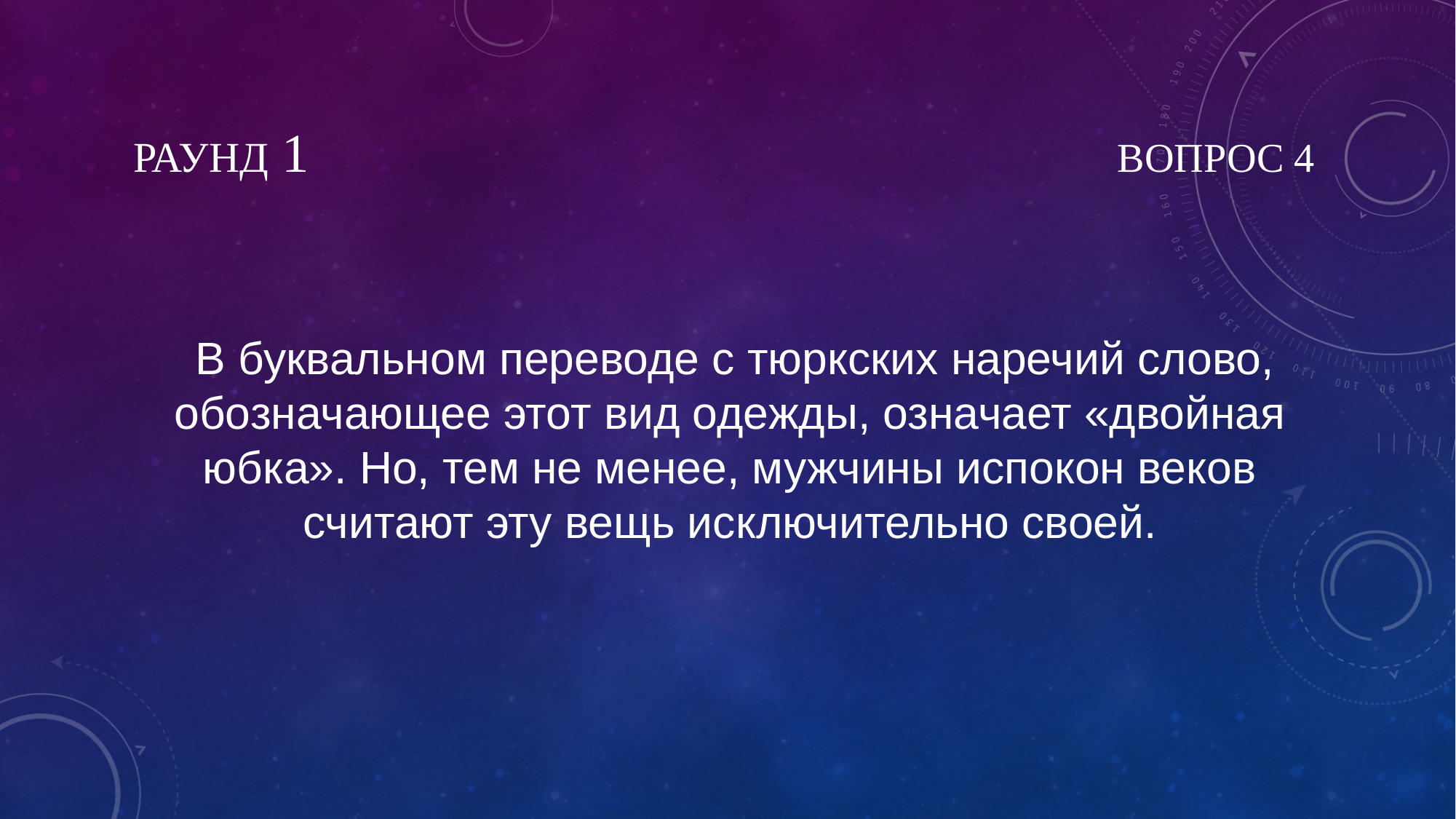

# Раунд 1                                                                 Вопрос 4
 В буквальном переводе с тюркских наречий слово, обозначающее этот вид одежды, означает «двойная юбка». Но, тем не менее, мужчины испокон веков считают эту вещь исключительно своей.